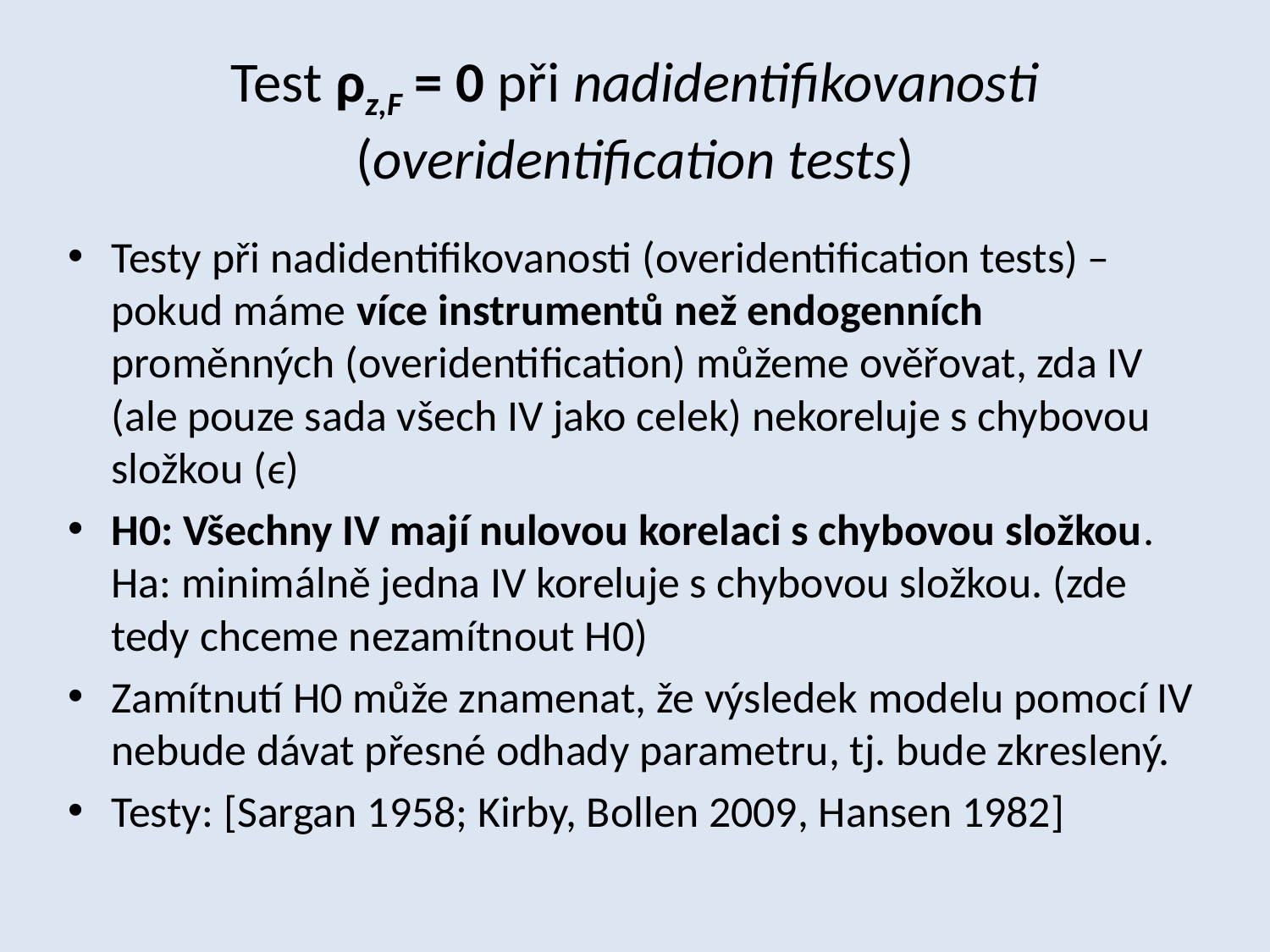

# Test ρz,F = 0 při nadidentifikovanosti (overidentification tests)
Testy při nadidentifikovanosti (overidentification tests) – pokud máme více instrumentů než endogenních proměnných (overidentification) můžeme ověřovat, zda IV (ale pouze sada všech IV jako celek) nekoreluje s chybovou složkou (ϵ)
H0: Všechny IV mají nulovou korelaci s chybovou složkou. Ha: minimálně jedna IV koreluje s chybovou složkou. (zde tedy chceme nezamítnout H0)
Zamítnutí H0 může znamenat, že výsledek modelu pomocí IV nebude dávat přesné odhady parametru, tj. bude zkreslený.
Testy: [Sargan 1958; Kirby, Bollen 2009, Hansen 1982]